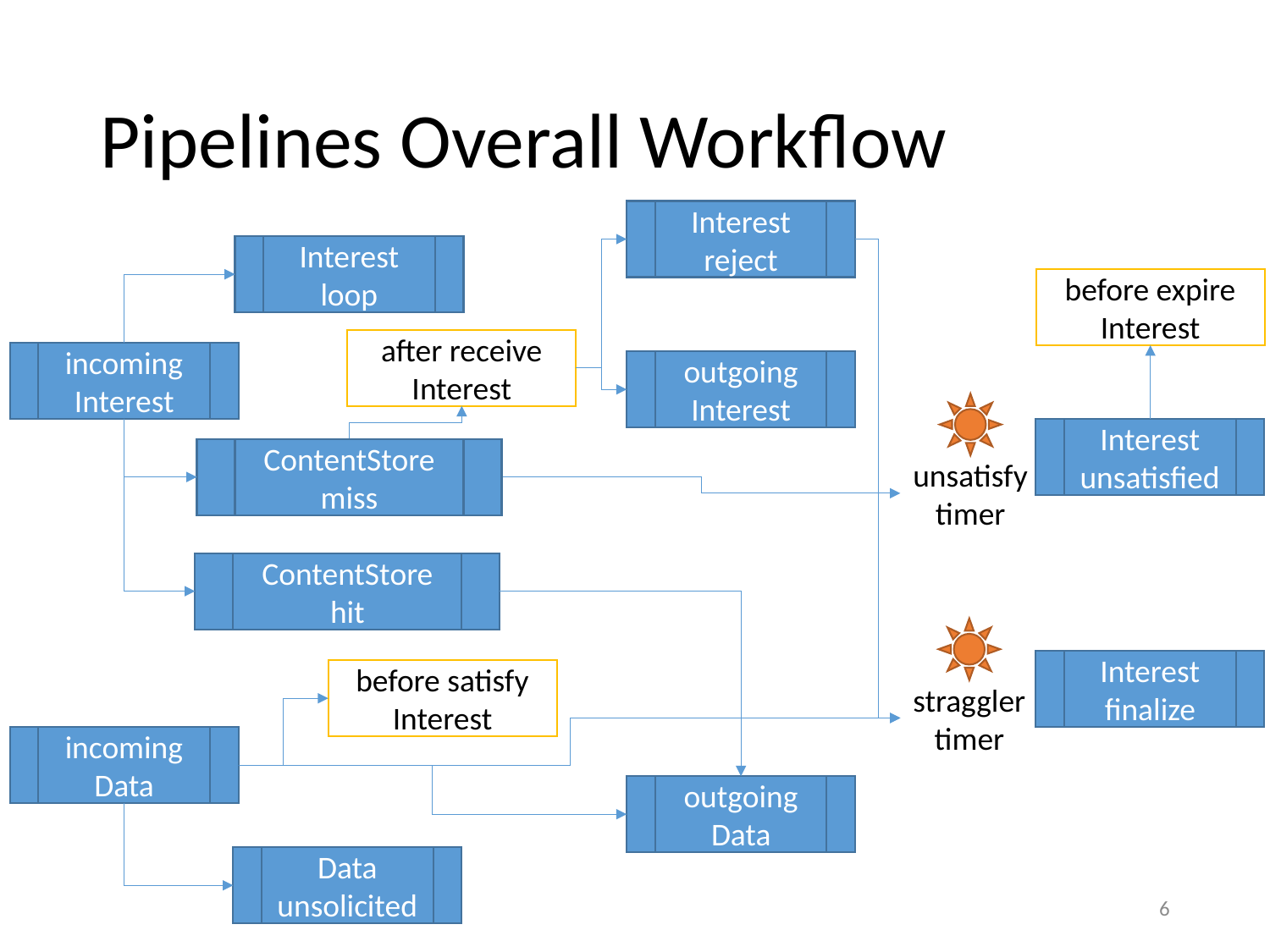

# Pipelines Overall Workflow
Interest reject
Interest loop
before expire Interest
after receive Interest
incoming Interest
outgoing Interest

unsatisfy
timer
Interest unsatisfied
ContentStore miss
ContentStore hit

straggler
timer
Interest finalize
before satisfy Interest
incoming Data
outgoing Data
Data unsolicited
6